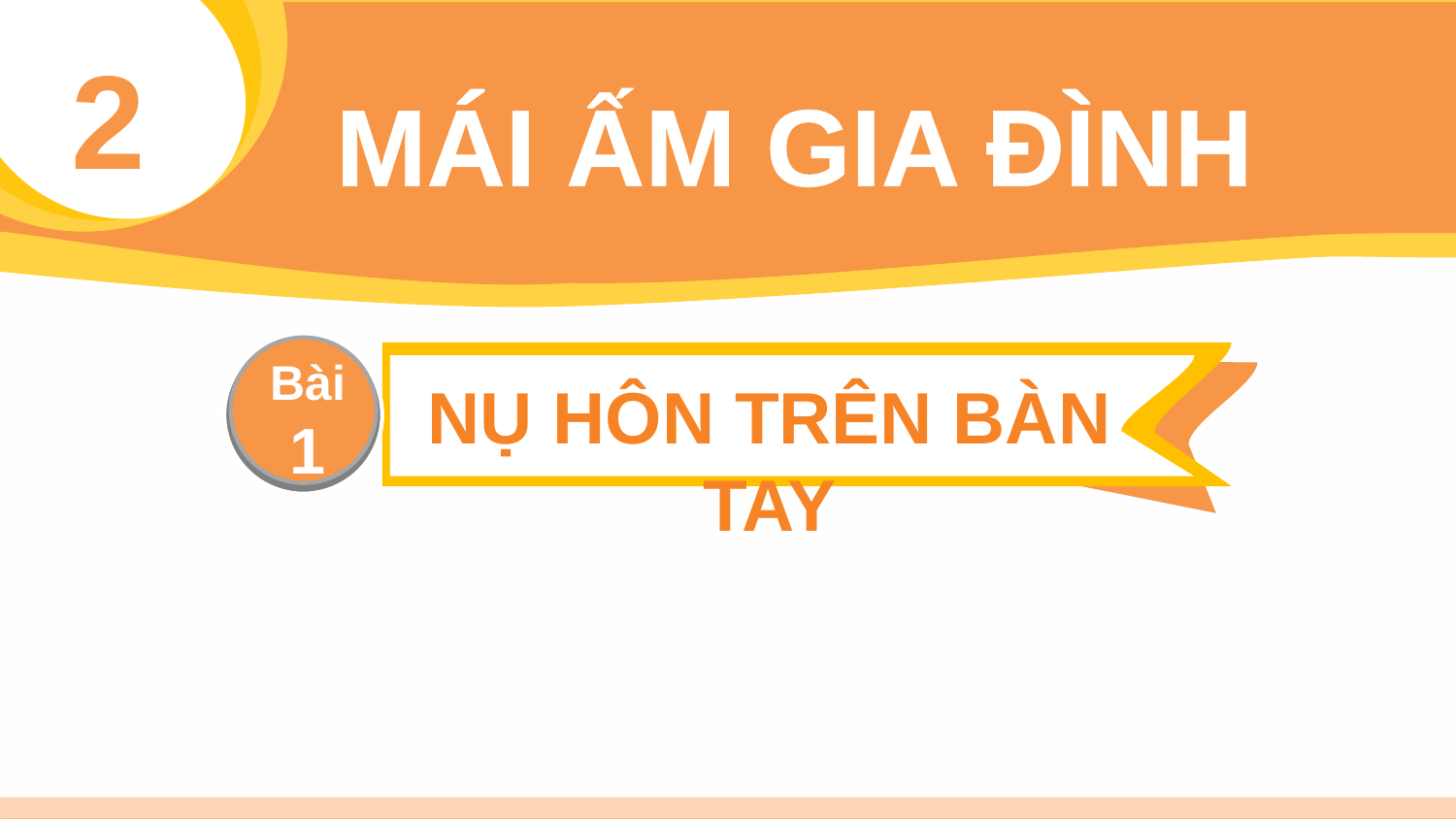

2
MÁI ẤM GIA ĐÌNH

Bài
1
NỤ HÔN TRÊN BÀN TAY